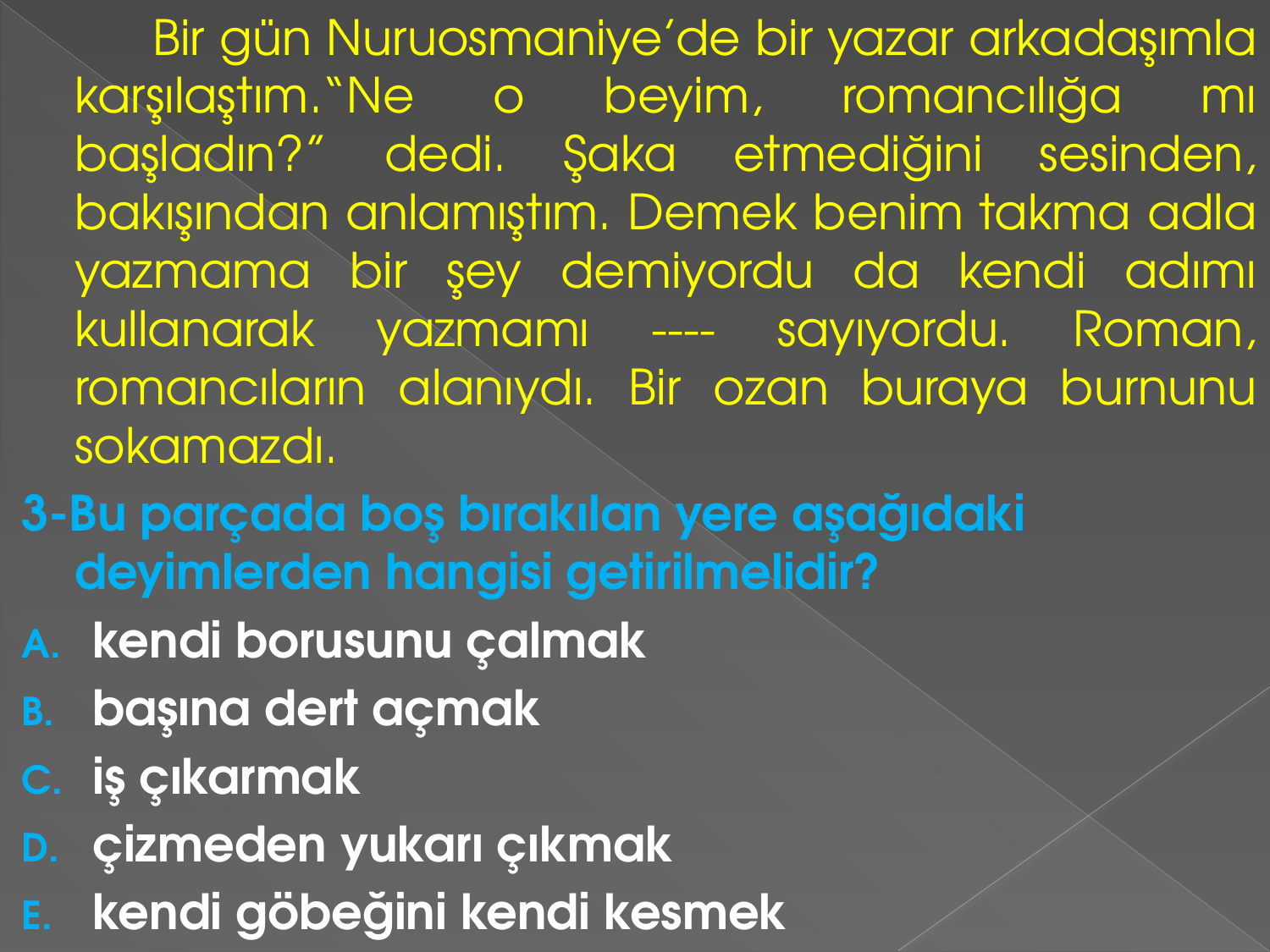

Bir gün Nuruosmaniye’de bir yazar arkadaşımla karşılaştım.“Ne o beyim, romancılığa mı başladın?” dedi. Şaka etmediğini sesinden, bakışından anlamıştım. Demek benim takma adla yazmama bir şey demiyordu da kendi adımı kullanarak yazmamı ---- sayıyordu. Roman, romancıların alanıydı. Bir ozan buraya burnunu sokamazdı.
3-Bu parçada boş bırakılan yere aşağıdaki deyimlerden hangisi getirilmelidir?
kendi borusunu çalmak
başına dert açmak
iş çıkarmak
çizmeden yukarı çıkmak
kendi göbeğini kendi kesmek